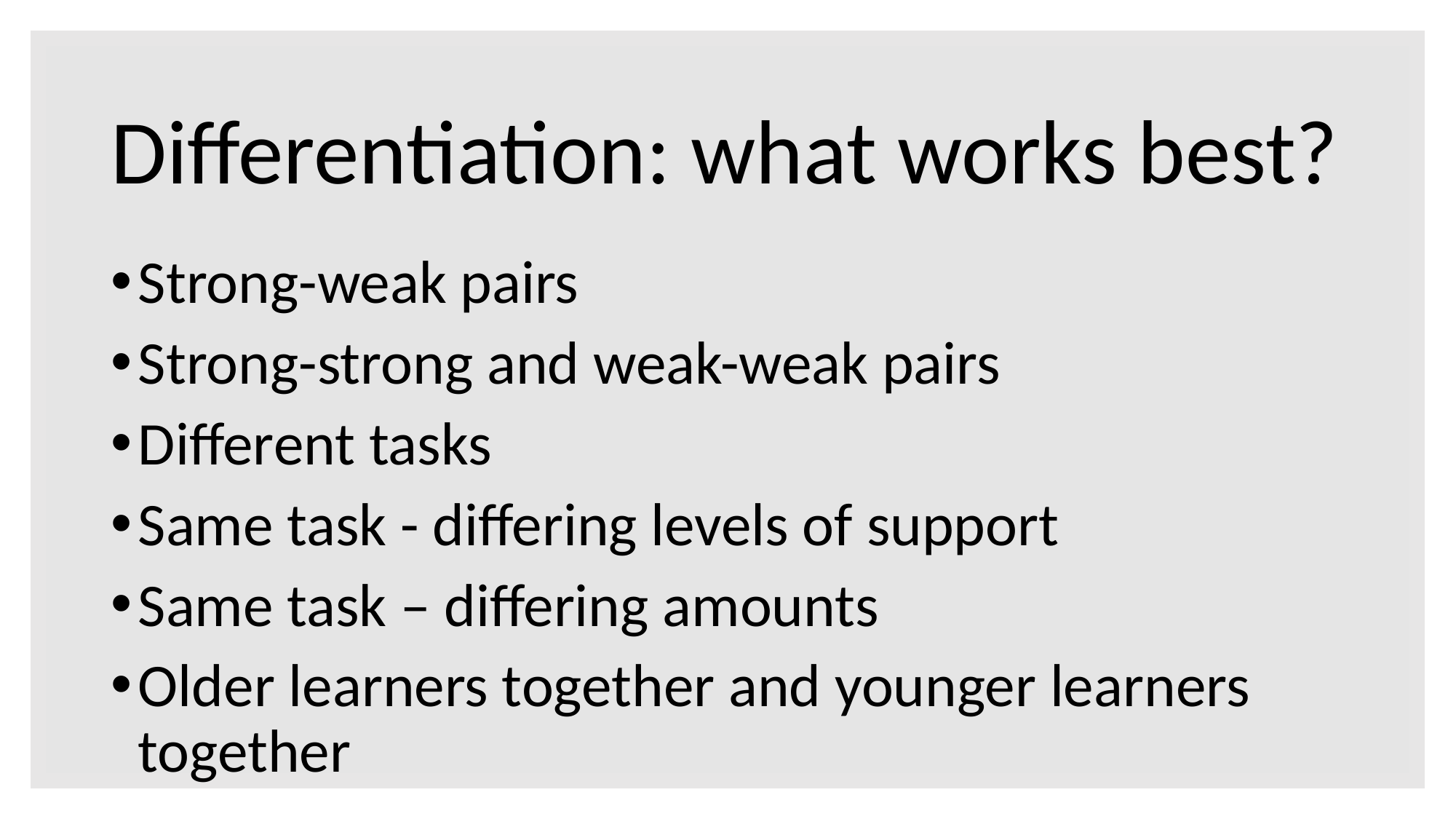

# Differentiation: what works best?
Strong-weak pairs
Strong-strong and weak-weak pairs
Different tasks
Same task - differing levels of support
Same task – differing amounts
Older learners together and younger learners together